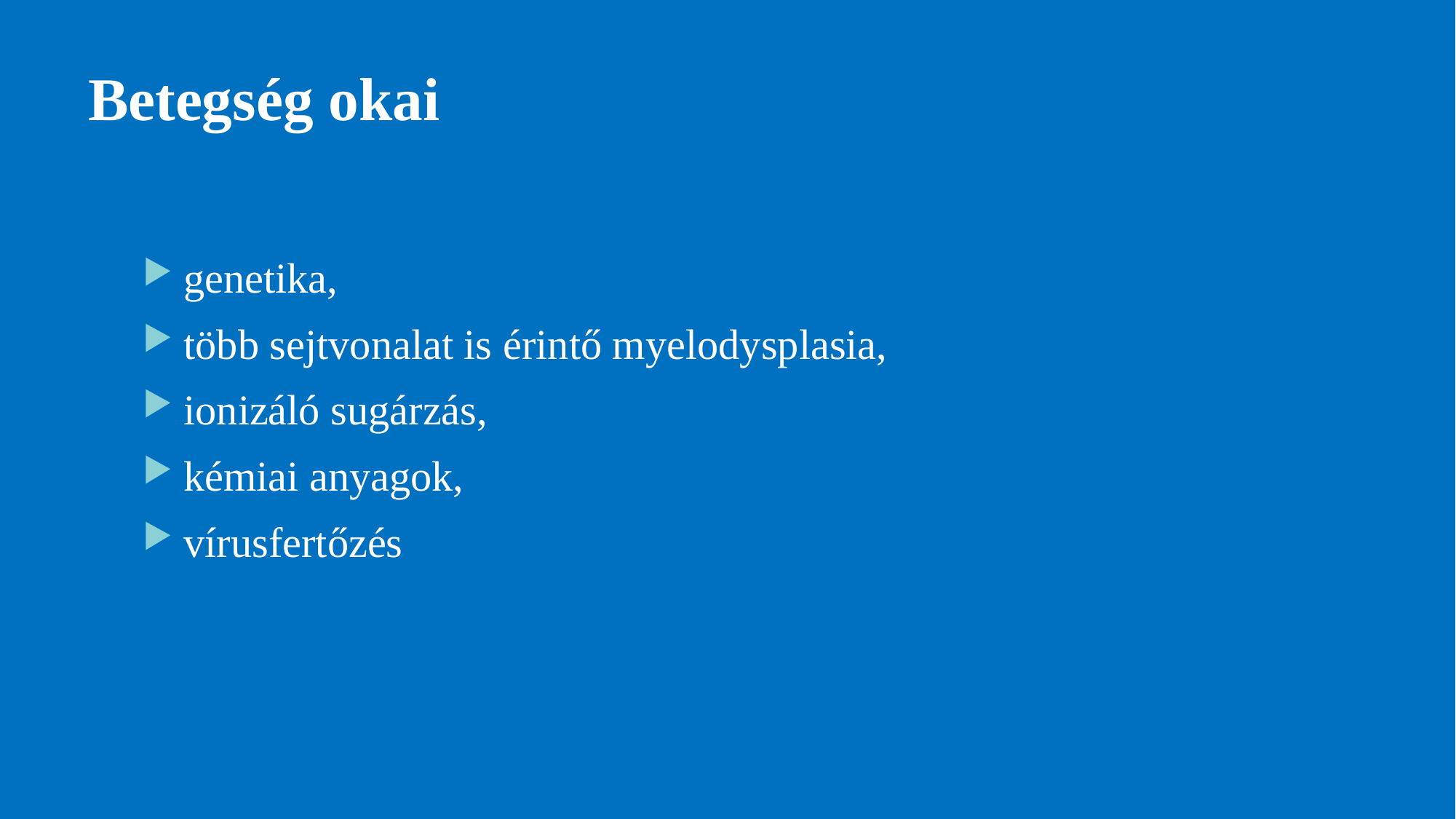

# Betegség okai
genetika,
több sejtvonalat is érintő myelodysplasia,
ionizáló sugárzás,
kémiai anyagok,
vírusfertőzés